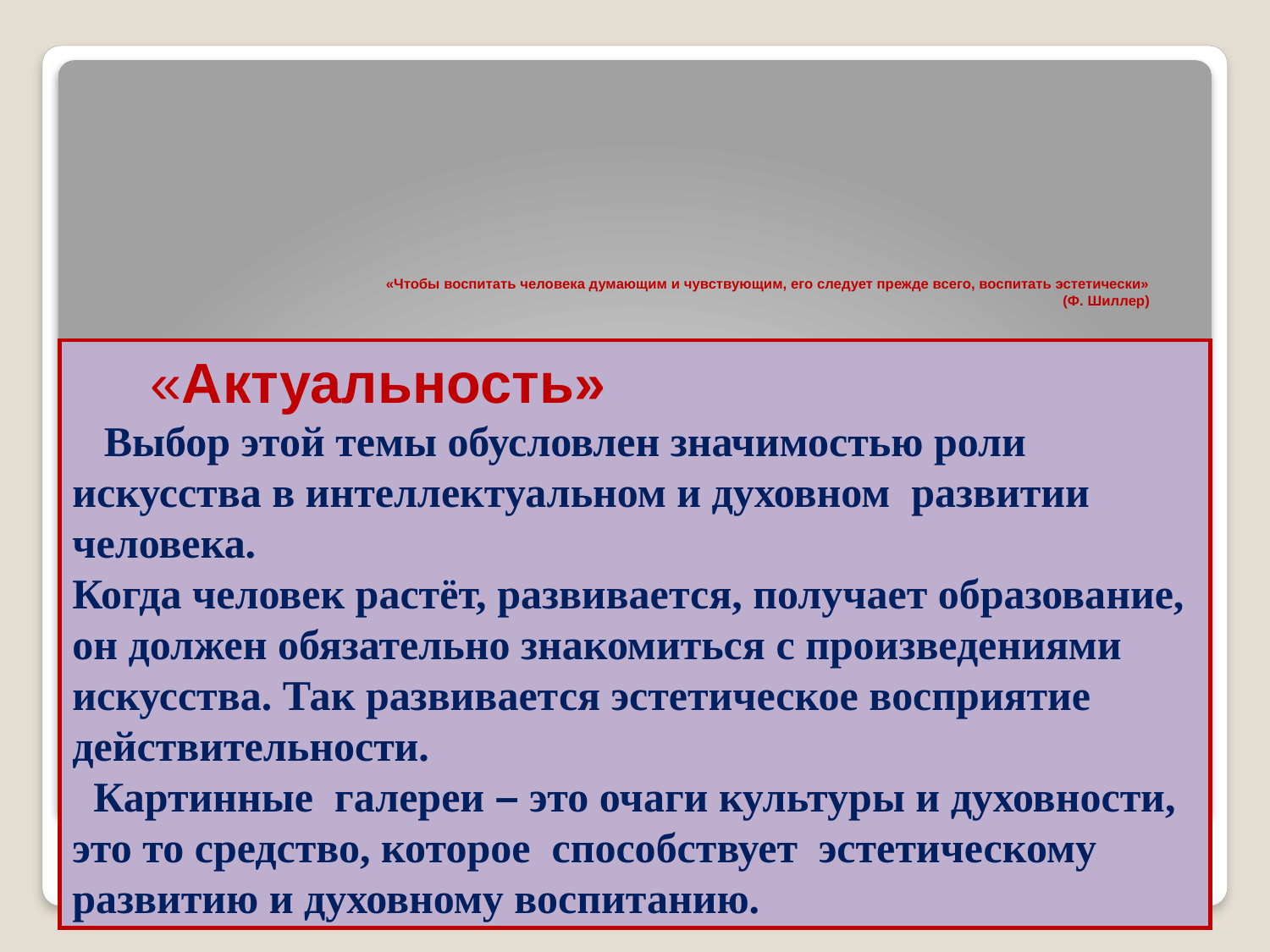

# «Чтобы воспитать человека думающим и чувствующим, его следует прежде всего, воспитать эстетически» (Ф. Шиллер)
     «Актуальность»
   Выбор этой темы обусловлен значимостью роли искусства в интеллектуальном и духовном  развитии  человека.
Когда человек растёт, развивается, получает образование, он должен обязательно знакомиться с произведениями
искусства. Так развивается эстетическое восприятие действительности.
  Картинные  галереи – это очаги культуры и духовности,  это то средство, которое  способствует  эстетическому развитию и духовному воспитанию.